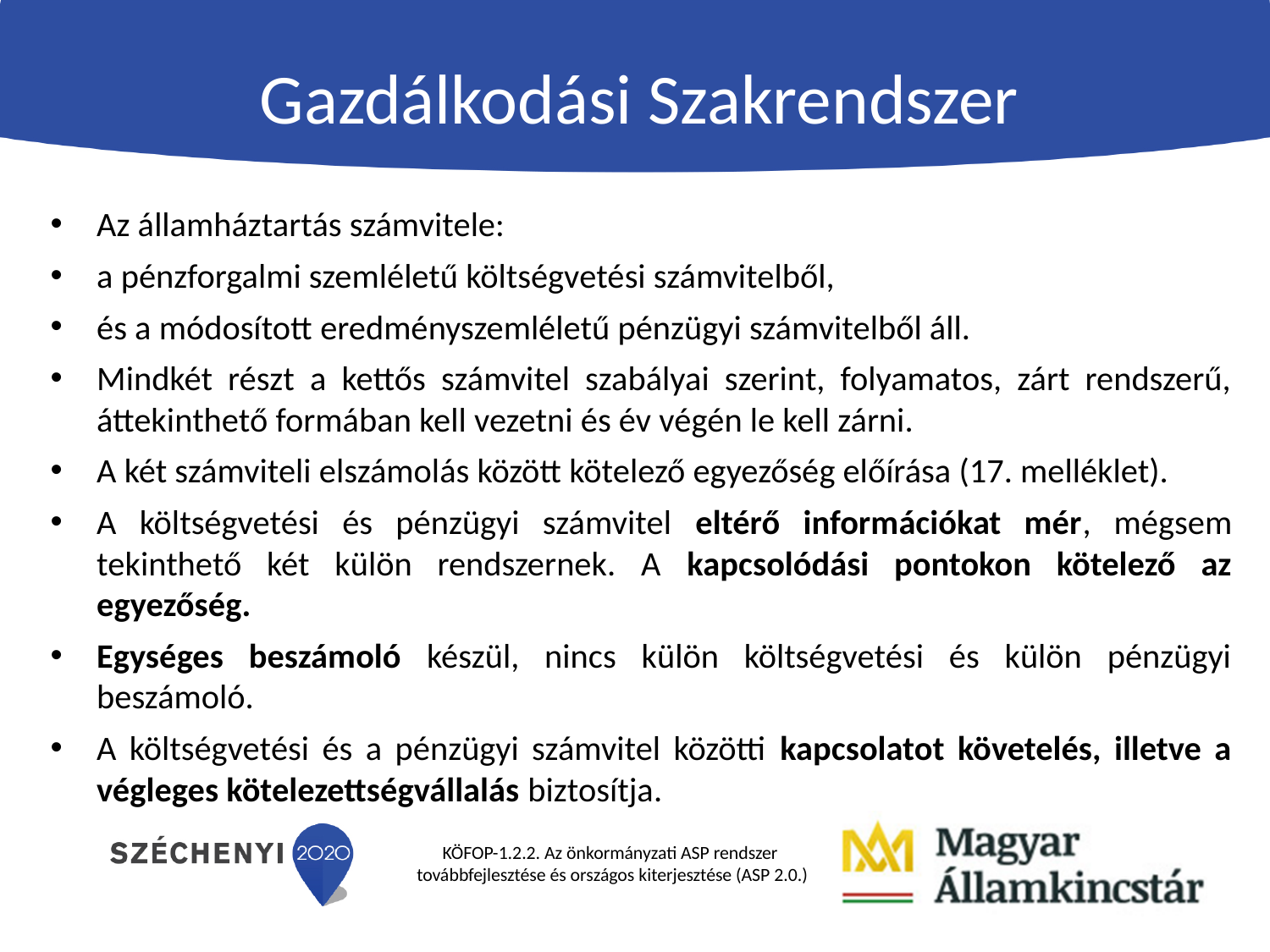

# Gazdálkodási Szakrendszer
Az államháztartás számvitele:
a pénzforgalmi szemléletű költségvetési számvitelből,
és a módosított eredményszemléletű pénzügyi számvitelből áll.
Mindkét részt a kettős számvitel szabályai szerint, folyamatos, zárt rendszerű, áttekinthető formában kell vezetni és év végén le kell zárni.
A két számviteli elszámolás között kötelező egyezőség előírása (17. melléklet).
A költségvetési és pénzügyi számvitel eltérő információkat mér, mégsem tekinthető két külön rendszernek. A kapcsolódási pontokon kötelező az egyezőség.
Egységes beszámoló készül, nincs külön költségvetési és külön pénzügyi beszámoló.
A költségvetési és a pénzügyi számvitel közötti kapcsolatot követelés, illetve a végleges kötelezettségvállalás biztosítja.